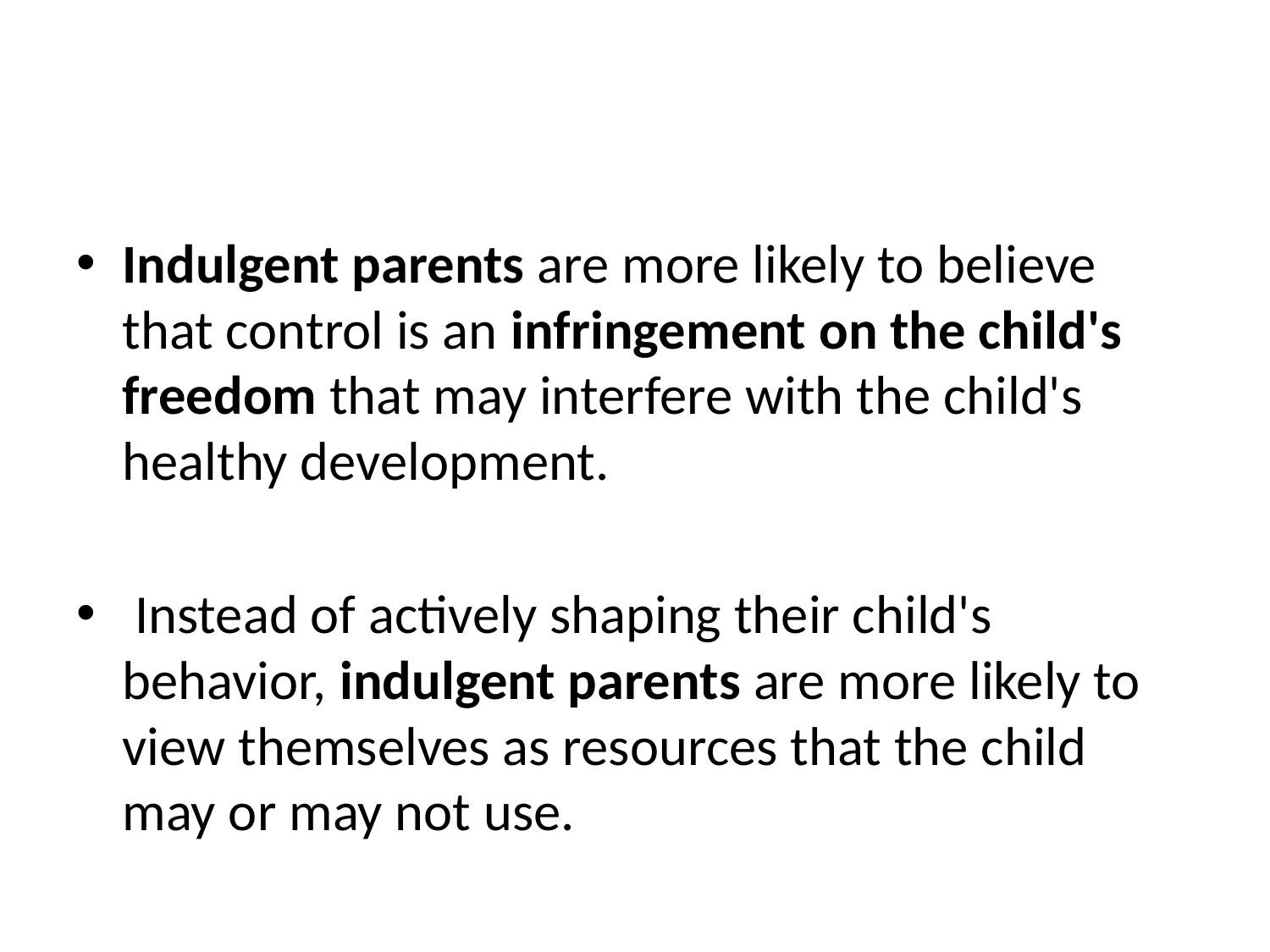

#
Indulgent parents are more likely to believe that control is an infringement on the child's freedom that may interfere with the child's healthy development.

 Instead of actively shaping their child's behavior, indulgent parents are more likely to view themselves as resources that the child may or may not use.